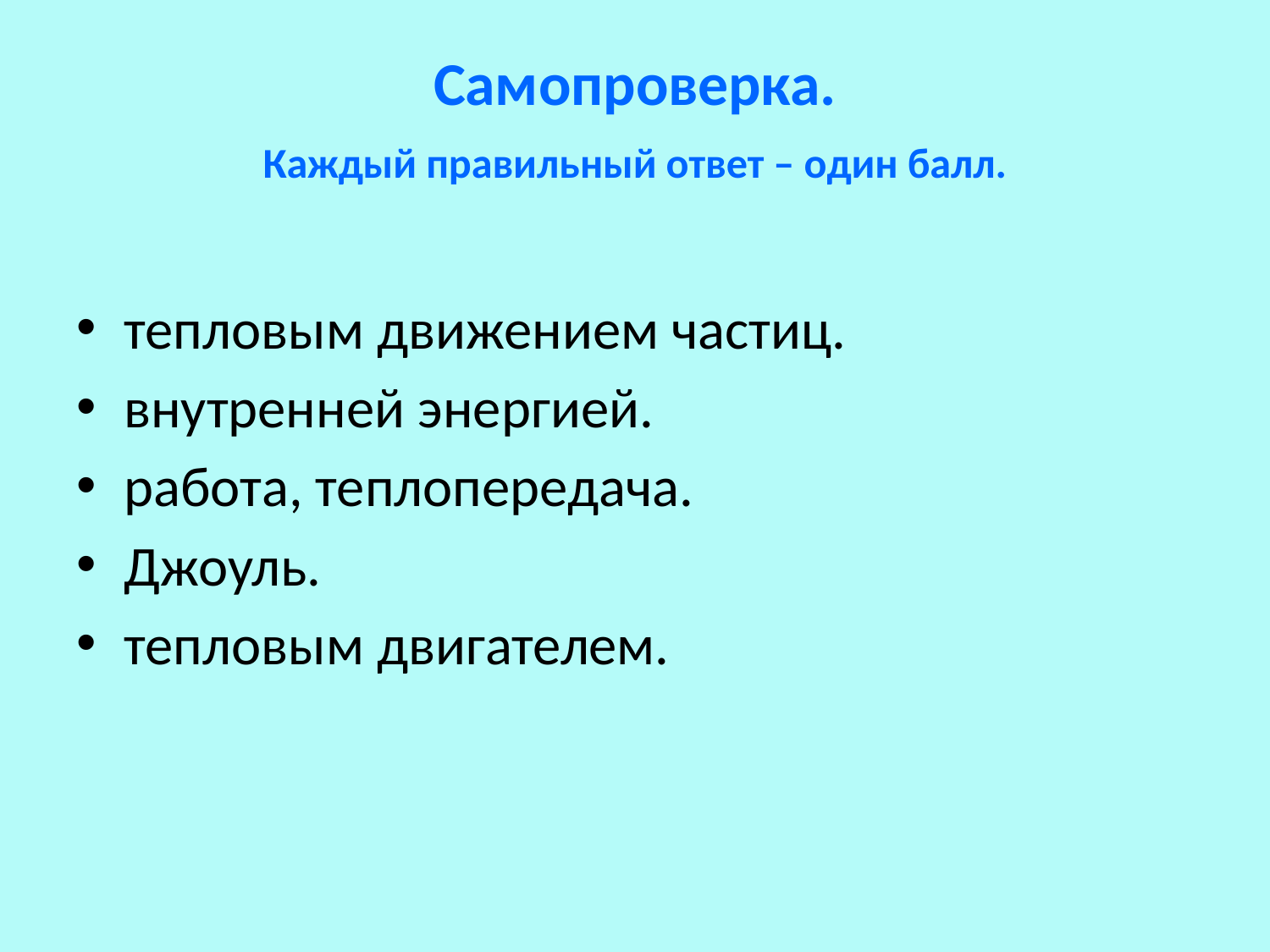

# Самопроверка. Каждый правильный ответ – один балл.
тепловым движением частиц.
внутренней энергией.
работа, теплопередача.
Джоуль.
тепловым двигателем.